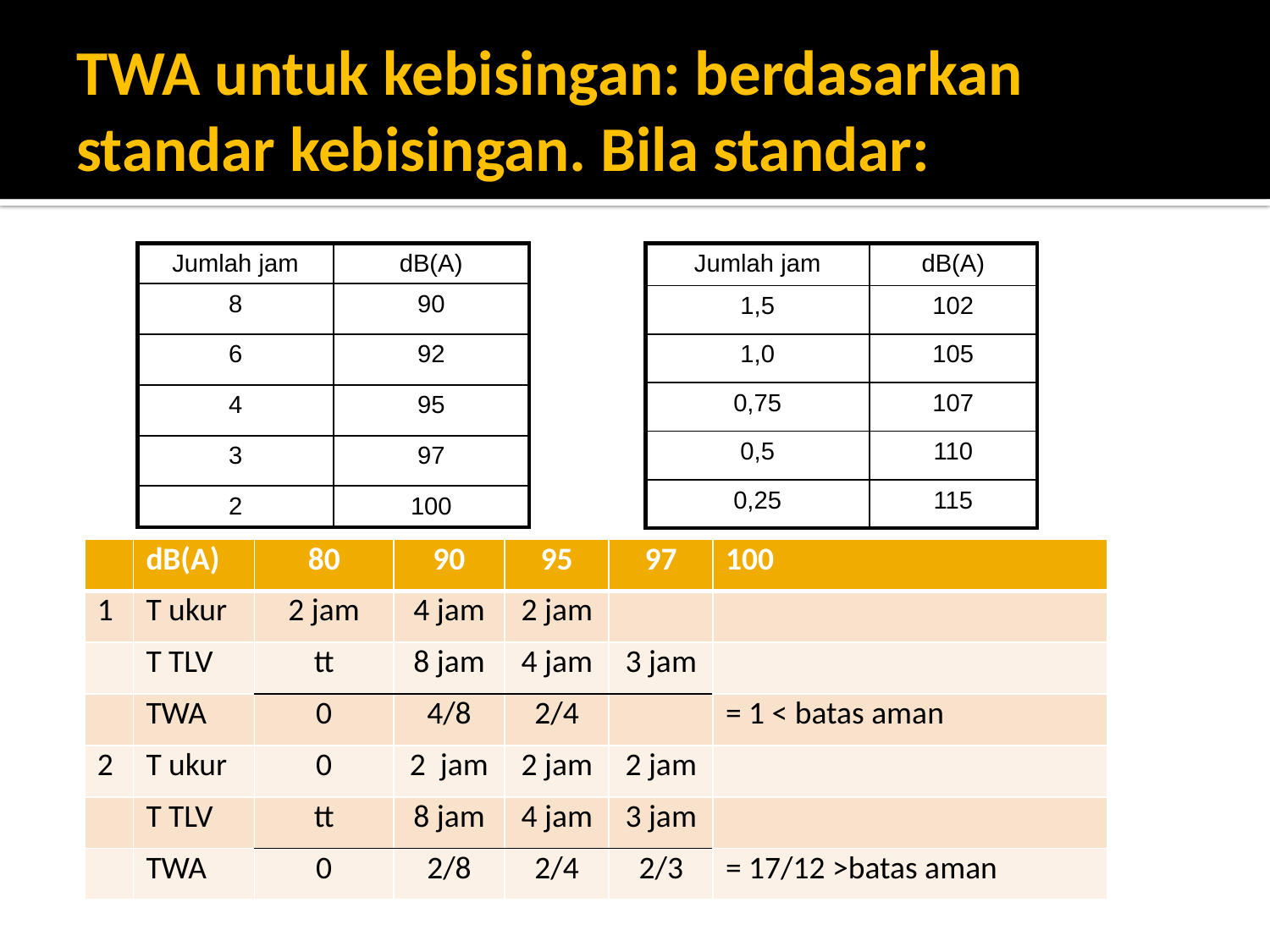

# TWA untuk kebisingan: berdasarkan standar kebisingan. Bila standar:
| Jumlah jam | dB(A) |
| --- | --- |
| 8 | 90 |
| 6 | 92 |
| 4 | 95 |
| 3 | 97 |
| 2 | 100 |
| Jumlah jam | dB(A) |
| --- | --- |
| 1,5 | 102 |
| 1,0 | 105 |
| 0,75 | 107 |
| 0,5 | 110 |
| 0,25 | 115 |
|  | dB(A) | 80 | 90 | 95 | 97 | 100 |
| --- | --- | --- | --- | --- | --- | --- |
| 1 | T ukur | 2 jam | 4 jam | 2 jam |  |  |
|  | T TLV | tt | 8 jam | 4 jam | 3 jam |  |
|  | TWA | 0 | 4/8 | 2/4 |  | = 1 < batas aman |
| 2 | T ukur | 0 | 2 jam | 2 jam | 2 jam |  |
|  | T TLV | tt | 8 jam | 4 jam | 3 jam |  |
|  | TWA | 0 | 2/8 | 2/4 | 2/3 | = 17/12 >batas aman |